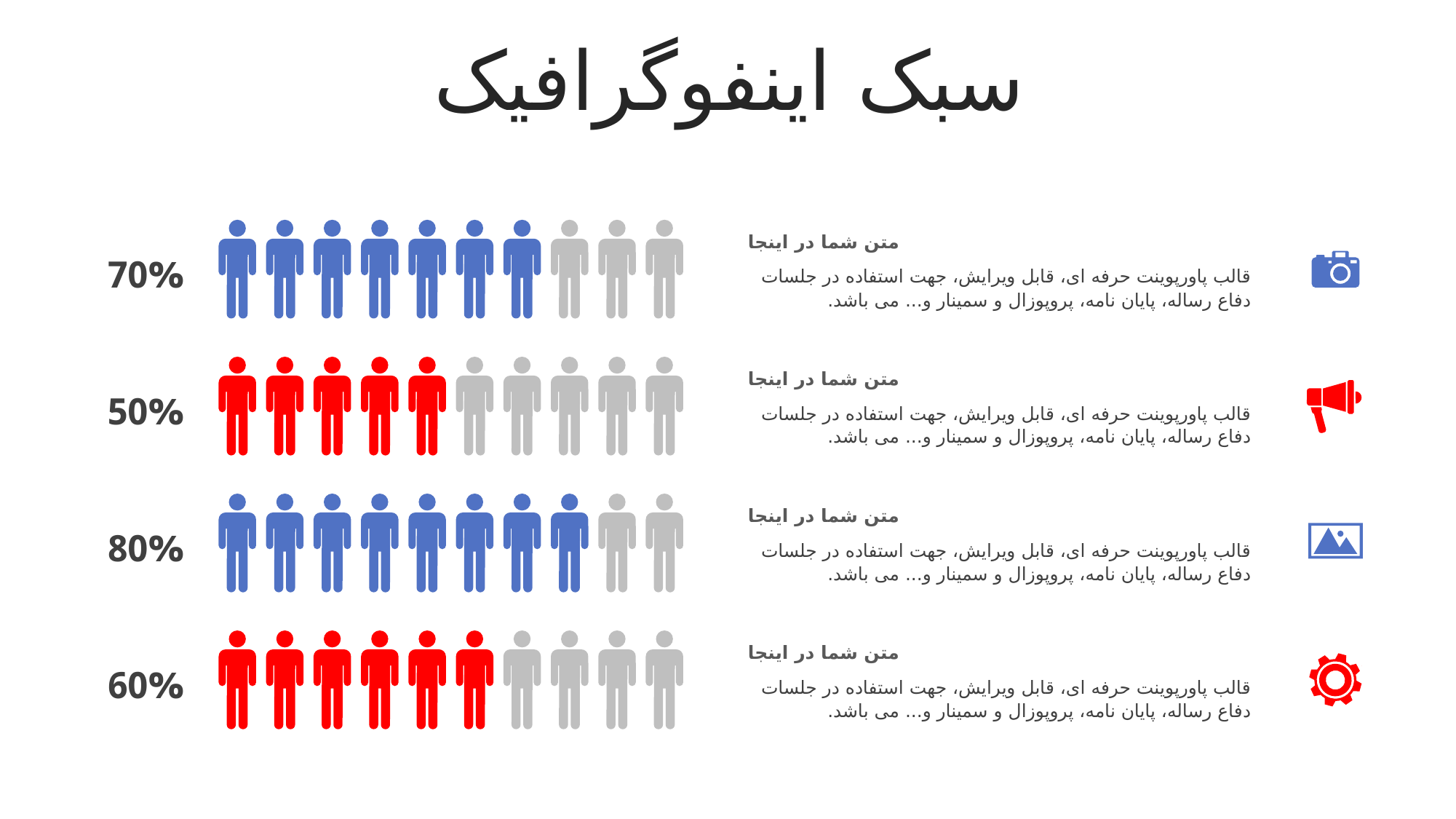

سبک اینفوگرافیک

متن شما در اینجا

قالب پاورپوینت حرفه ای، قابل ویرایش، جهت استفاده در جلسات دفاع رساله، پایان نامه، پروپوزال و سمینار و... می باشد.
70%

متن شما در اینجا

قالب پاورپوینت حرفه ای، قابل ویرایش، جهت استفاده در جلسات دفاع رساله، پایان نامه، پروپوزال و سمینار و... می باشد.
50%

متن شما در اینجا

قالب پاورپوینت حرفه ای، قابل ویرایش، جهت استفاده در جلسات دفاع رساله، پایان نامه، پروپوزال و سمینار و... می باشد.
80%

متن شما در اینجا

قالب پاورپوینت حرفه ای، قابل ویرایش، جهت استفاده در جلسات دفاع رساله، پایان نامه، پروپوزال و سمینار و... می باشد.
60%